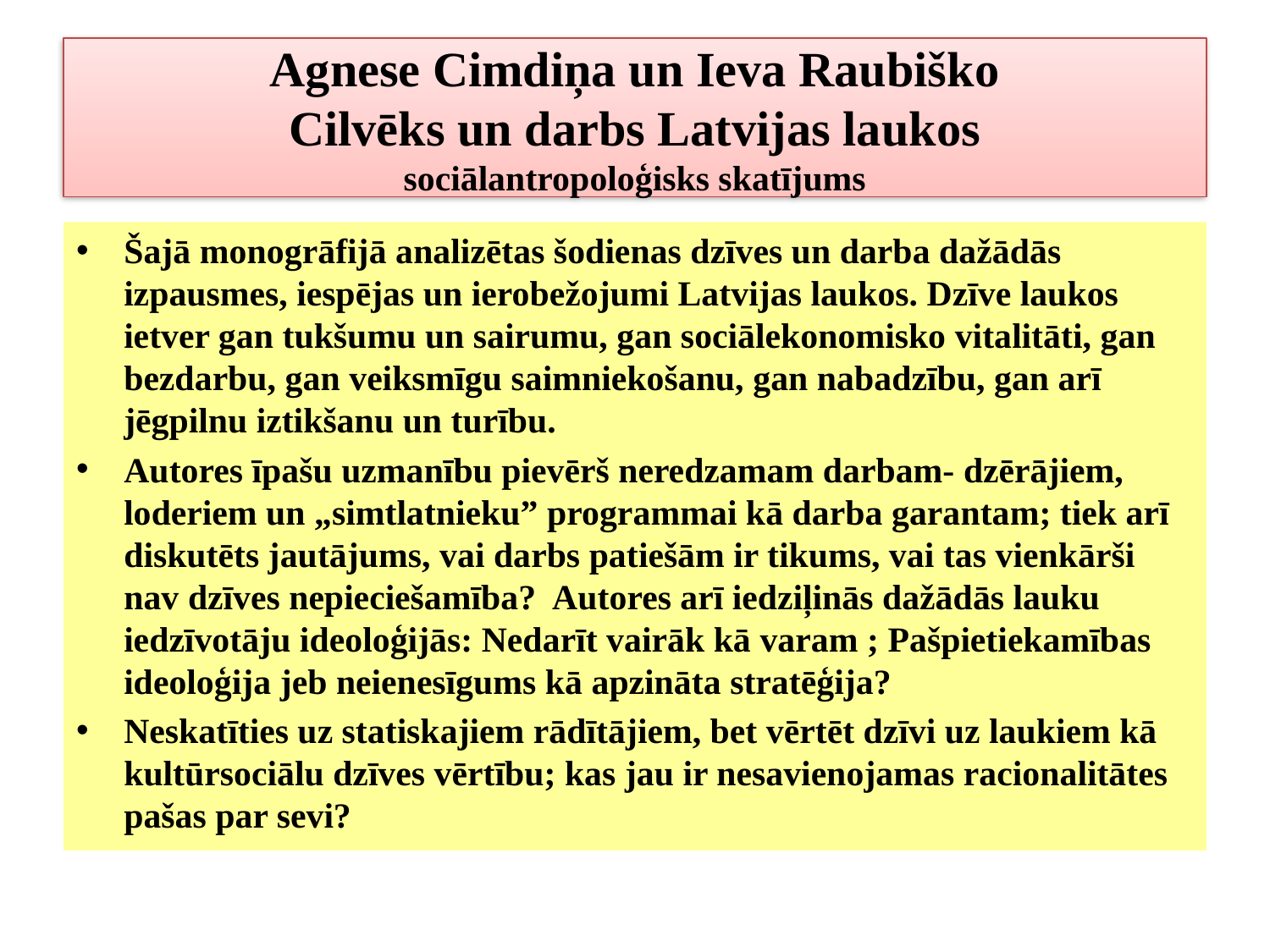

# Agnese Cimdiņa un Ieva Raubiško Cilvēks un darbs Latvijas laukos sociālantropoloģisks skatījums
Šajā monogrāfijā analizētas šodienas dzīves un darba dažādās izpausmes, iespējas un ierobežojumi Latvijas laukos. Dzīve laukos ietver gan tukšumu un sairumu, gan sociālekonomisko vitalitāti, gan bezdarbu, gan veiksmīgu saimniekošanu, gan nabadzību, gan arī jēgpilnu iztikšanu un turību.
Autores īpašu uzmanību pievērš neredzamam darbam- dzērājiem, loderiem un „simtlatnieku” programmai kā darba garantam; tiek arī diskutēts jautājums, vai darbs patiešām ir tikums, vai tas vienkārši nav dzīves nepieciešamība?  Autores arī iedziļinās dažādās lauku iedzīvotāju ideoloģijās: Nedarīt vairāk kā varam ; Pašpietiekamības ideoloģija jeb neienesīgums kā apzināta stratēģija?
Neskatīties uz statiskajiem rādītājiem, bet vērtēt dzīvi uz laukiem kā kultūrsociālu dzīves vērtību; kas jau ir nesavienojamas racionalitātes pašas par sevi?